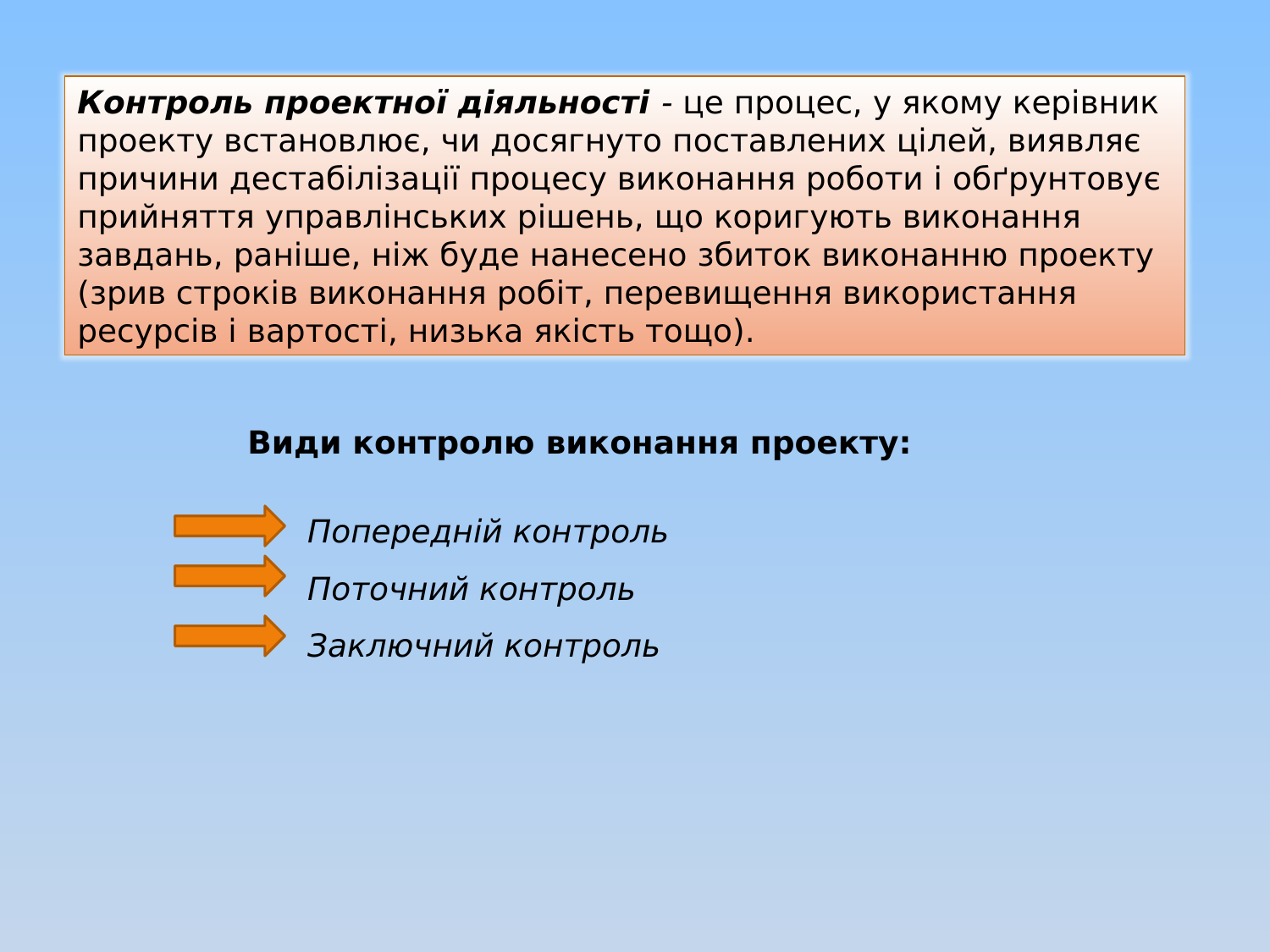

Контроль проектної діяльності - це процес, у якому керівник проекту встановлює, чи досягнуто поставлених цілей, виявляє причини дестабілізації процесу виконання роботи і обґрунтовує прийняття управлінських рішень, що коригують виконання завдань, раніше, ніж буде нанесено збиток виконанню проекту (зрив строків виконання робіт, перевищення використання ресурсів і вартості, низька якість тощо).
Види контролю виконання проекту:
Попередній контроль
Поточний контроль
Заключний контроль